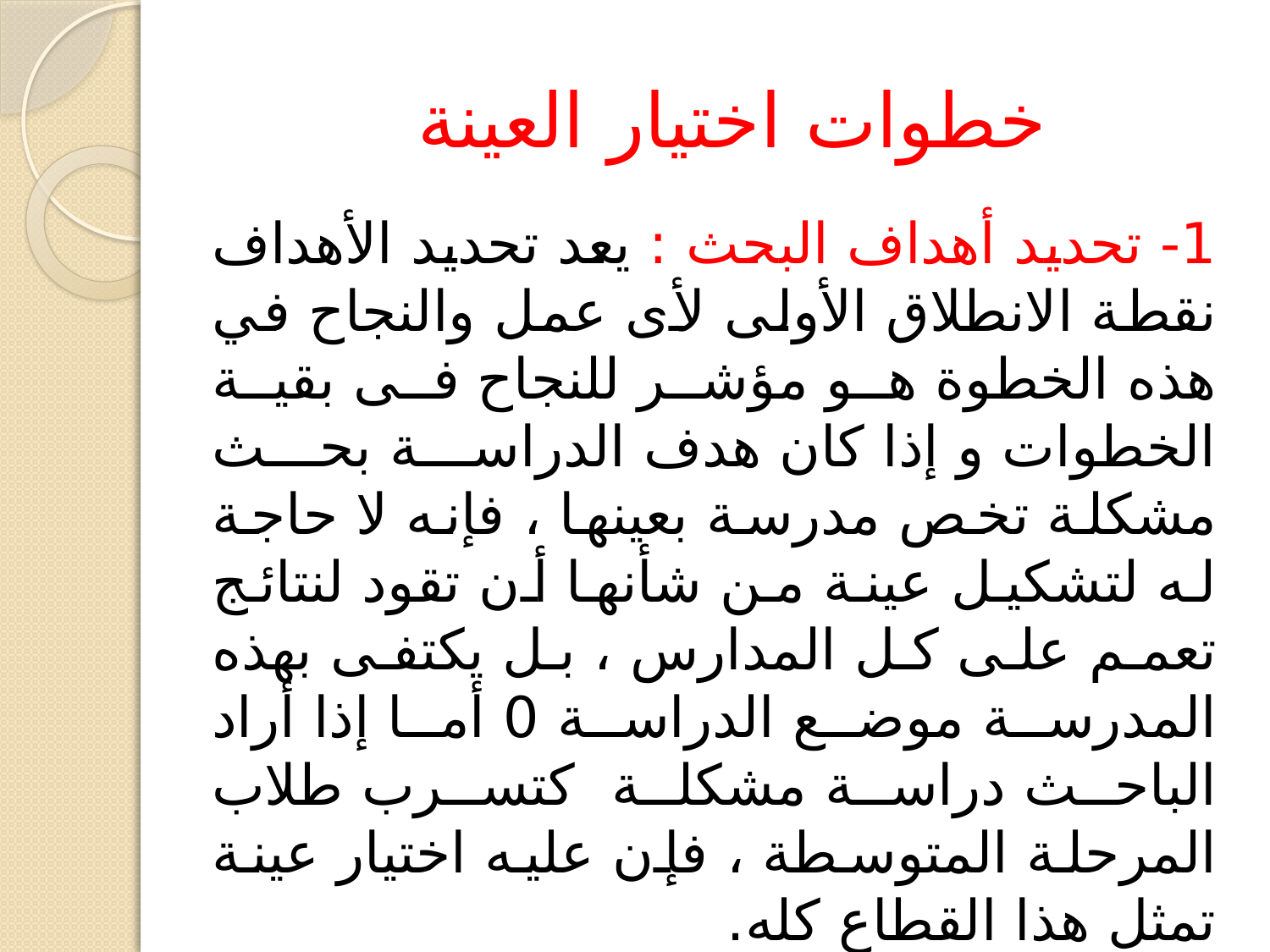

# خطوات اختيار العينة
1- تحديد أهداف البحث : يعد تحديد الأهداف نقطة الانطلاق الأولى لأى عمل والنجاح في هذه الخطوة هو مؤشر للنجاح فى بقية الخطوات و إذا كان هدف الدراسة بحث مشكلة تخص مدرسة بعينها ، فإنه لا حاجة له لتشكيل عينة من شأنها أن تقود لنتائج تعمم على كل المدارس ، بل يكتفى بهذه المدرسة موضع الدراسة 0 أما إذا أراد الباحث دراسة مشكلة  كتسرب طلاب المرحلة المتوسطة ، فإن عليه اختيار عينة تمثل هذا القطاع كله.